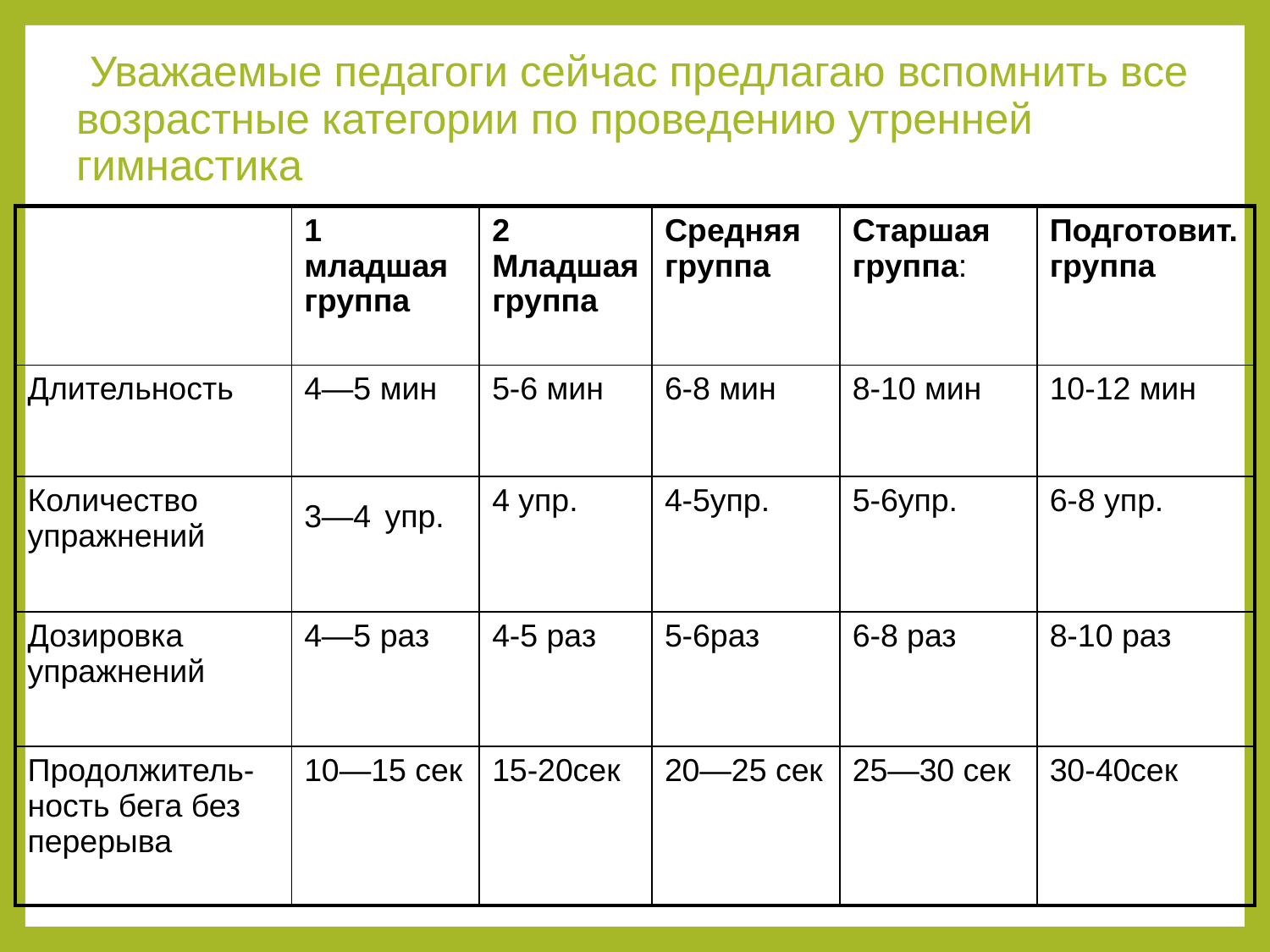

# Уважаемые педагоги сейчас предлагаю вспомнить все возрастные категории по проведению утренней гимнастика
|  | 1 младшая группа | 2 Младшая группа | Средняя группа | Старшая группа: | Подготовит. группа |
| --- | --- | --- | --- | --- | --- |
| Длительность | 4―5 мин | 5-6 мин | 6-8 мин | 8-10 мин | 10-12 мин |
| Количество упражнений | 3―4 упр. | 4 упр. | 4-5упр. | 5-6упр. | 6-8 упр. |
| Дозировка упражнений | 4―5 раз | 4-5 раз | 5-6раз | 6-8 раз | 8-10 раз |
| Продолжитель-ность бега без перерыва | 10―15 сек | 15-20сек | 20―25 сек | 25―30 сек | 30-40сек |